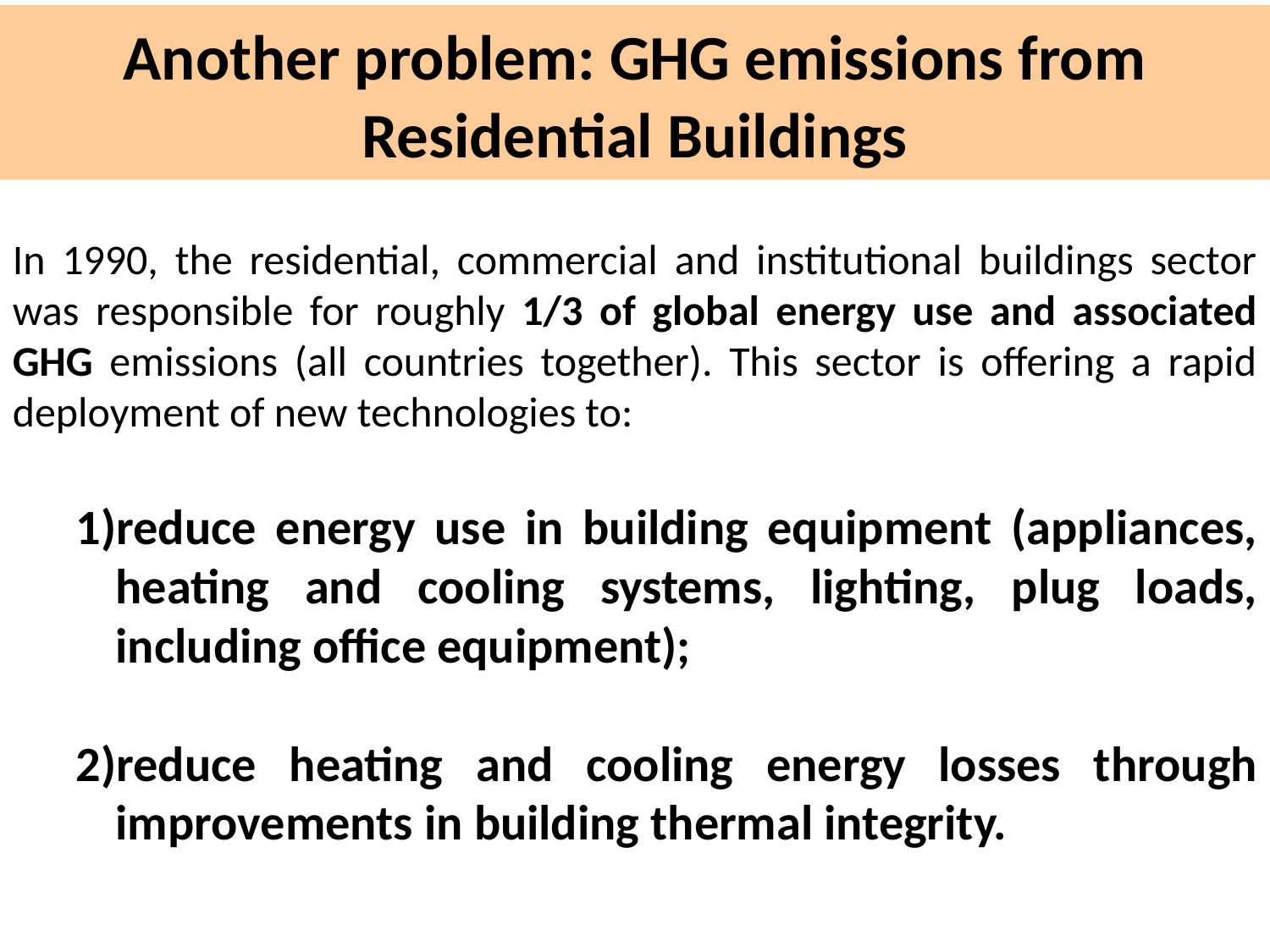

Another problem: GHG emissions from Residential Buildings

In 1990, the residential, commercial and institutional buildings sector was responsible for roughly 1/3 of global energy use and associated GHG emissions (all countries together). This sector is offering a rapid deployment of new technologies to:

1)reduce energy use in building equipment (appliances, heating and cooling systems, lighting, plug loads, including office equipment);

2)reduce heating and cooling energy losses through improvements in building thermal integrity.